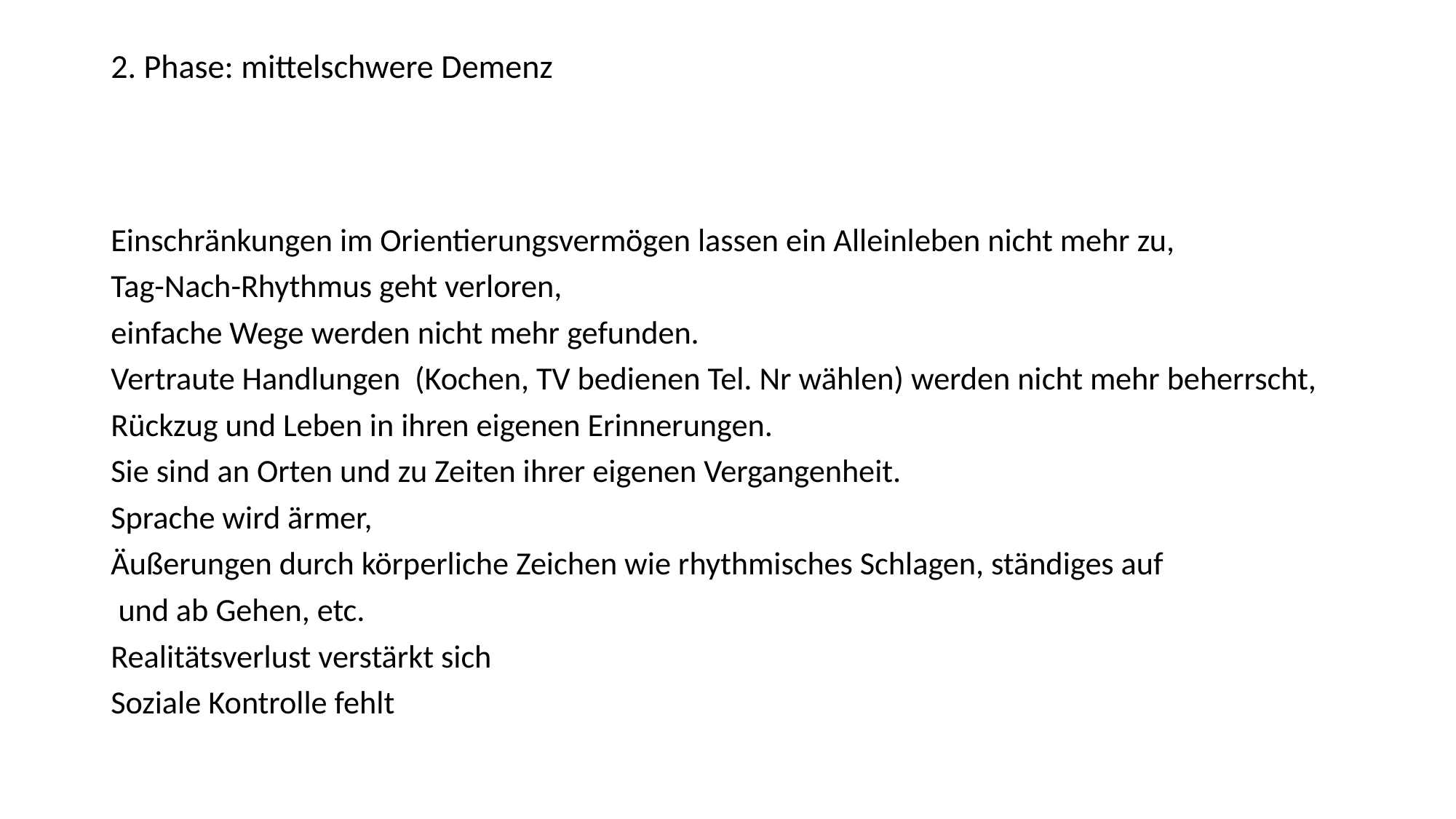

# 2. Phase: mittelschwere Demenz
Einschränkungen im Orientierungsvermögen lassen ein Alleinleben nicht mehr zu,
Tag-Nach-Rhythmus geht verloren,
einfache Wege werden nicht mehr gefunden.
Vertraute Handlungen  (Kochen, TV bedienen Tel. Nr wählen) werden nicht mehr beherrscht,
Rückzug und Leben in ihren eigenen Erinnerungen.
Sie sind an Orten und zu Zeiten ihrer eigenen Vergangenheit.
Sprache wird ärmer,
Äußerungen durch körperliche Zeichen wie rhythmisches Schlagen, ständiges auf
 und ab Gehen, etc.
Realitätsverlust verstärkt sich
Soziale Kontrolle fehlt